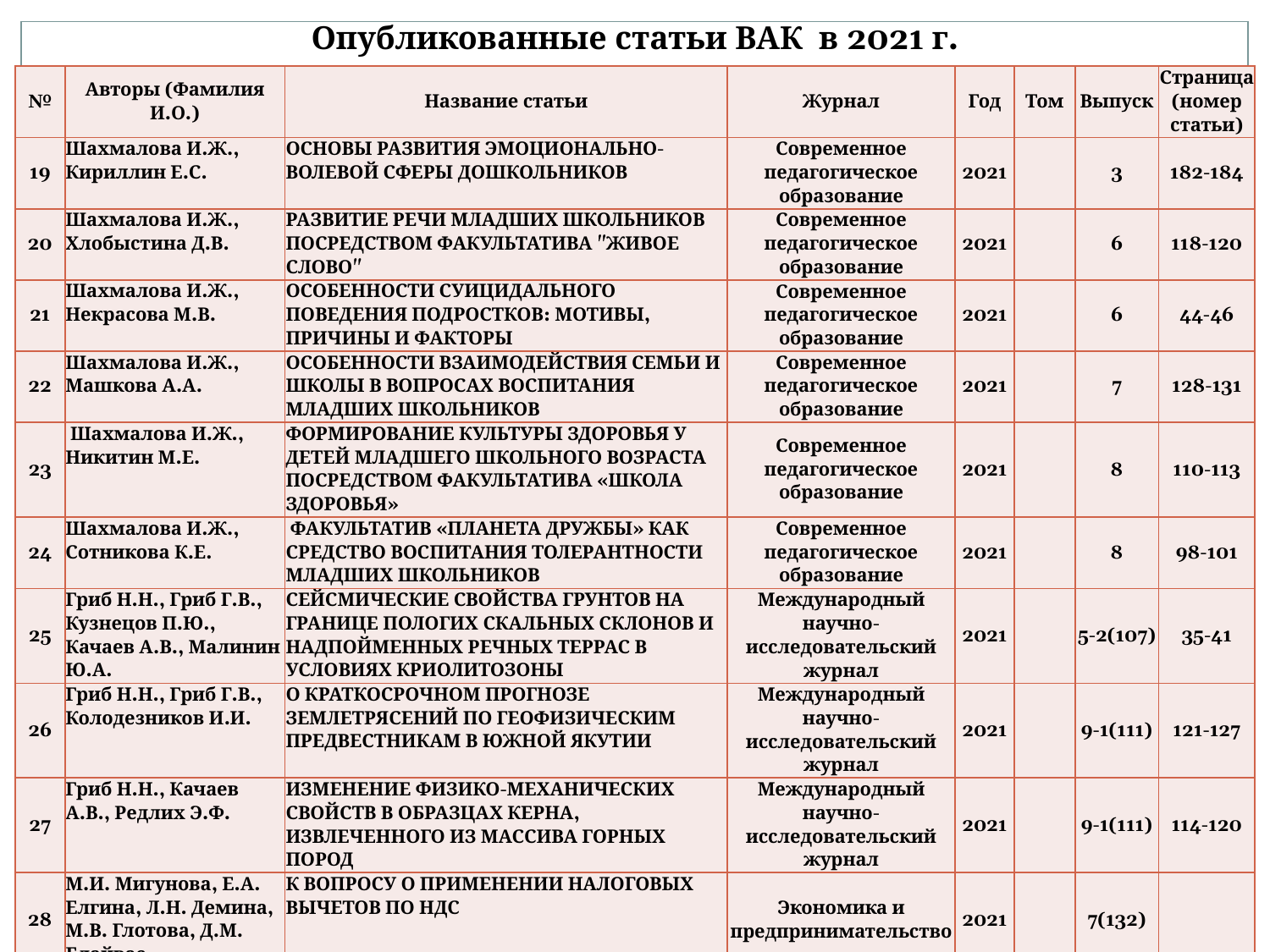

# Опубликованные статьи ВАК  в 2021 г.
| № | Авторы (Фамилия И.О.) | Название статьи | Журнал | Год | Том | Выпуск | Страница (номер статьи) |
| --- | --- | --- | --- | --- | --- | --- | --- |
| 19 | Шахмалова И.Ж., Кириллин Е.С. | ОСНОВЫ РАЗВИТИЯ ЭМОЦИОНАЛЬНО-ВОЛЕВОЙ СФЕРЫ ДОШКОЛЬНИКОВ | Современное педагогическое образование | 2021 |  | 3 | 182-184 |
| 20 | Шахмалова И.Ж., Хлобыстина Д.В. | РАЗВИТИЕ РЕЧИ МЛАДШИХ ШКОЛЬНИКОВ ПОСРЕДСТВОМ ФАКУЛЬТАТИВА "ЖИВОЕ СЛОВО" | Современное педагогическое образование | 2021 |  | 6 | 118-120 |
| 21 | Шахмалова И.Ж., Некрасова М.В. | ОСОБЕННОСТИ СУИЦИДАЛЬНОГО ПОВЕДЕНИЯ ПОДРОСТКОВ: МОТИВЫ, ПРИЧИНЫ И ФАКТОРЫ | Современное педагогическое образование | 2021 |  | 6 | 44-46 |
| 22 | Шахмалова И.Ж., Машкова А.А. | ОСОБЕННОСТИ ВЗАИМОДЕЙСТВИЯ СЕМЬИ И ШКОЛЫ В ВОПРОСАХ ВОСПИТАНИЯ МЛАДШИХ ШКОЛЬНИКОВ | Современное педагогическое образование | 2021 |  | 7 | 128-131 |
| 23 | Шахмалова И.Ж., Никитин М.Е. | ФОРМИРОВАНИЕ КУЛЬТУРЫ ЗДОРОВЬЯ У ДЕТЕЙ МЛАДШЕГО ШКОЛЬНОГО ВОЗРАСТА ПОСРЕДСТВОМ ФАКУЛЬТАТИВА «ШКОЛА ЗДОРОВЬЯ» | Современное педагогическое образование | 2021 |  | 8 | 110-113 |
| 24 | Шахмалова И.Ж., Сотникова К.Е. | ФАКУЛЬТАТИВ «ПЛАНЕТА ДРУЖБЫ» КАК СРЕДСТВО ВОСПИТАНИЯ ТОЛЕРАНТНОСТИ МЛАДШИХ ШКОЛЬНИКОВ | Современное педагогическое образование | 2021 |  | 8 | 98-101 |
| 25 | Гриб Н.Н., Гриб Г.В., Кузнецов П.Ю., Качаев А.В., Малинин Ю.А. | СЕЙСМИЧЕСКИЕ СВОЙСТВА ГРУНТОВ НА ГРАНИЦЕ ПОЛОГИХ СКАЛЬНЫХ СКЛОНОВ И НАДПОЙМЕННЫХ РЕЧНЫХ ТЕРРАС В УСЛОВИЯХ КРИОЛИТОЗОНЫ | Международный научно-исследовательский журнал | 2021 |  | 5-2(107) | 35-41 |
| 26 | Гриб Н.Н., Гриб Г.В., Колодезников И.И. | О КРАТКОСРОЧНОМ ПРОГНОЗЕ ЗЕМЛЕТРЯСЕНИЙ ПО ГЕОФИЗИЧЕСКИМ ПРЕДВЕСТНИКАМ В ЮЖНОЙ ЯКУТИИ | Международный научно-исследовательский журнал | 2021 |  | 9-1(111) | 121-127 |
| 27 | Гриб Н.Н., Качаев А.В., Редлих Э.Ф. | ИЗМЕНЕНИЕ ФИЗИКО-МЕХАНИЧЕСКИХ СВОЙСТВ В ОБРАЗЦАХ КЕРНА, ИЗВЛЕЧЕННОГО ИЗ МАССИВА ГОРНЫХ ПОРОД | Международный научно-исследовательский журнал | 2021 |  | 9-1(111) | 114-120 |
| 28 | М.И. Мигунова, Е.А. Елгина, Л.Н. Демина, М.В. Глотова, Д.М. Блайвас | К ВОПРОСУ О ПРИМЕНЕНИИ НАЛОГОВЫХ ВЫЧЕТОВ ПО НДС | Экономика и предпринимательство | 2021 |  | 7(132) |  |